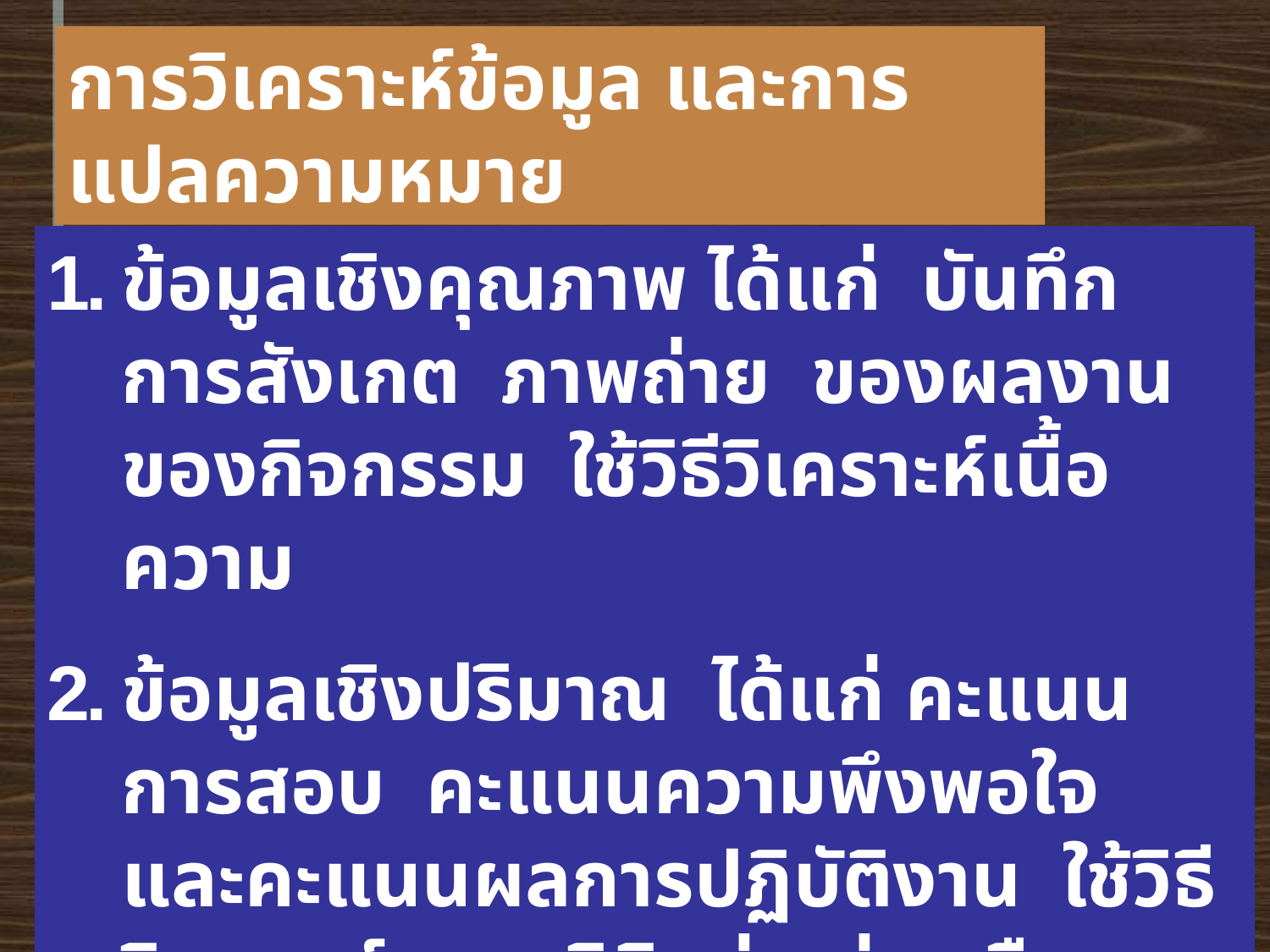

การวิเคราะห์ข้อมูล และการแปลความหมาย
ข้อมูลเชิงคุณภาพ ได้แก่  บันทึกการสังเกต  ภาพถ่าย  ของผลงานของกิจกรรม  ใช้วิธีวิเคราะห์เนื้อความ
ข้อมูลเชิงปริมาณ  ได้แก่ คะแนนการสอบ  คะแนนความพึงพอใจ  และคะแนนผลการปฏิบัติงาน  ใช้วิธีวิเคราะห์ทางสถิติอย่างง่าย คือ ความถี่  ร้อยละ  ค่าเฉลี่ย  ค่าความเบี่ยงเบนมาตรฐาน เป็นต้น